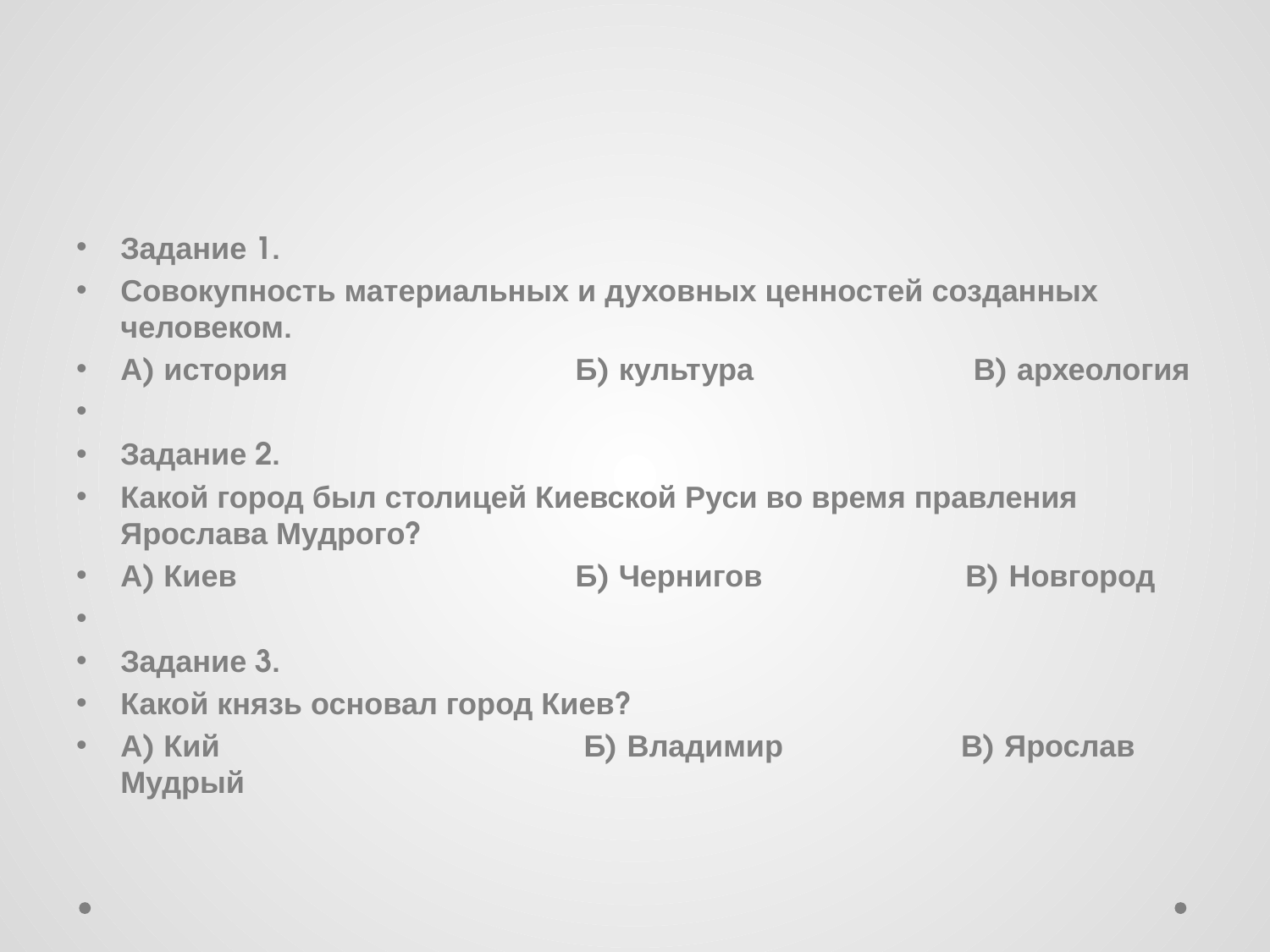

#
Задание 1.
Совокупность материальных и духовных ценностей созданных человеком.
А) история                                  Б) культура                          В) археология

Задание 2.
Какой город был столицей Киевской Руси во время правления Ярослава Мудрого?
А) Киев                                        Б) Чернигов                        В) Новгород

Задание 3.
Какой князь основал город Киев?
А) Кий                                           Б) Владимир                     В) Ярослав Мудрый